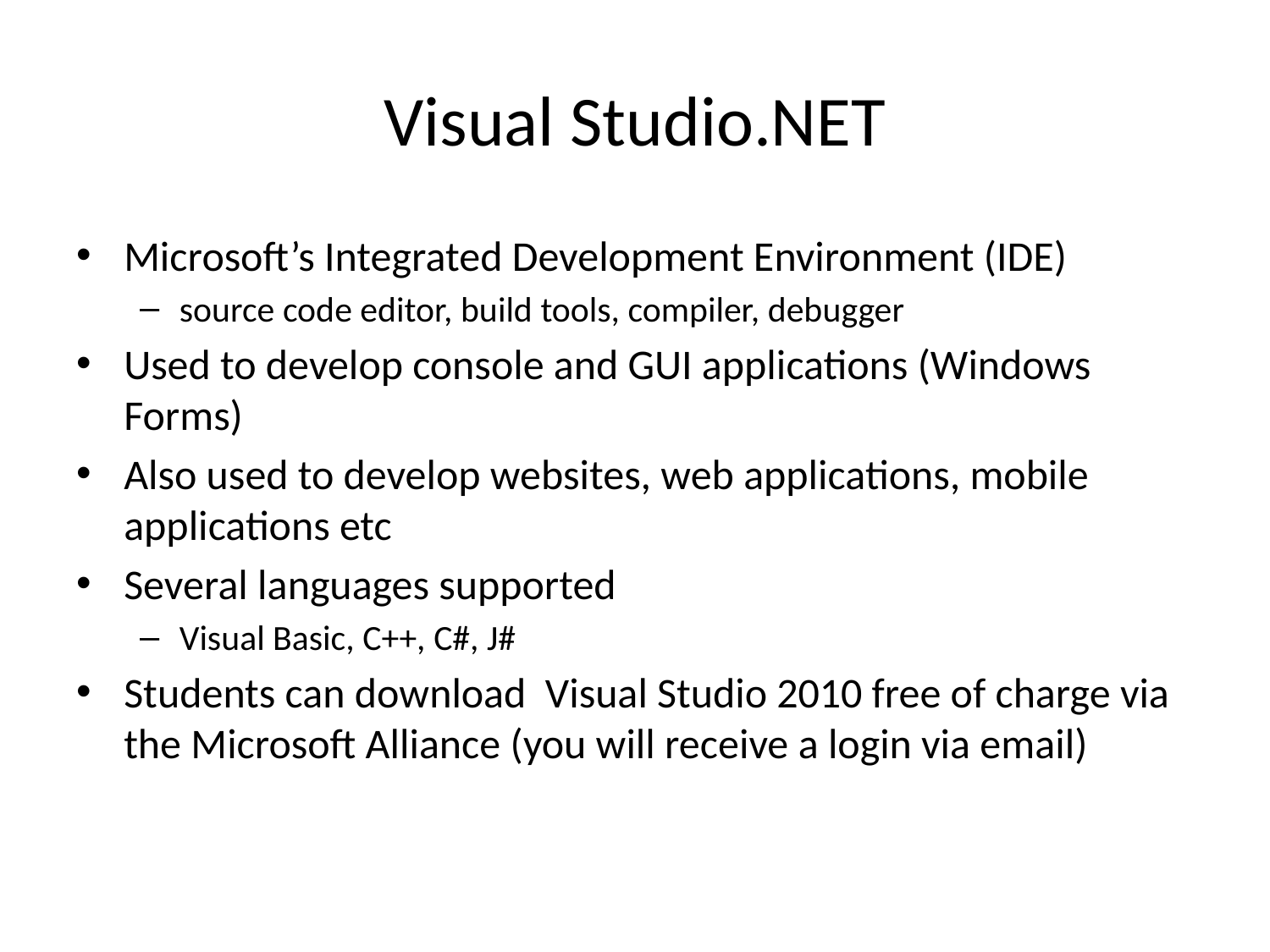

# Visual Studio.NET
Microsoft’s Integrated Development Environment (IDE)
source code editor, build tools, compiler, debugger
Used to develop console and GUI applications (Windows Forms)
Also used to develop websites, web applications, mobile applications etc
Several languages supported
Visual Basic, C++, C#, J#
Students can download  Visual Studio 2010 free of charge via the Microsoft Alliance (you will receive a login via email)